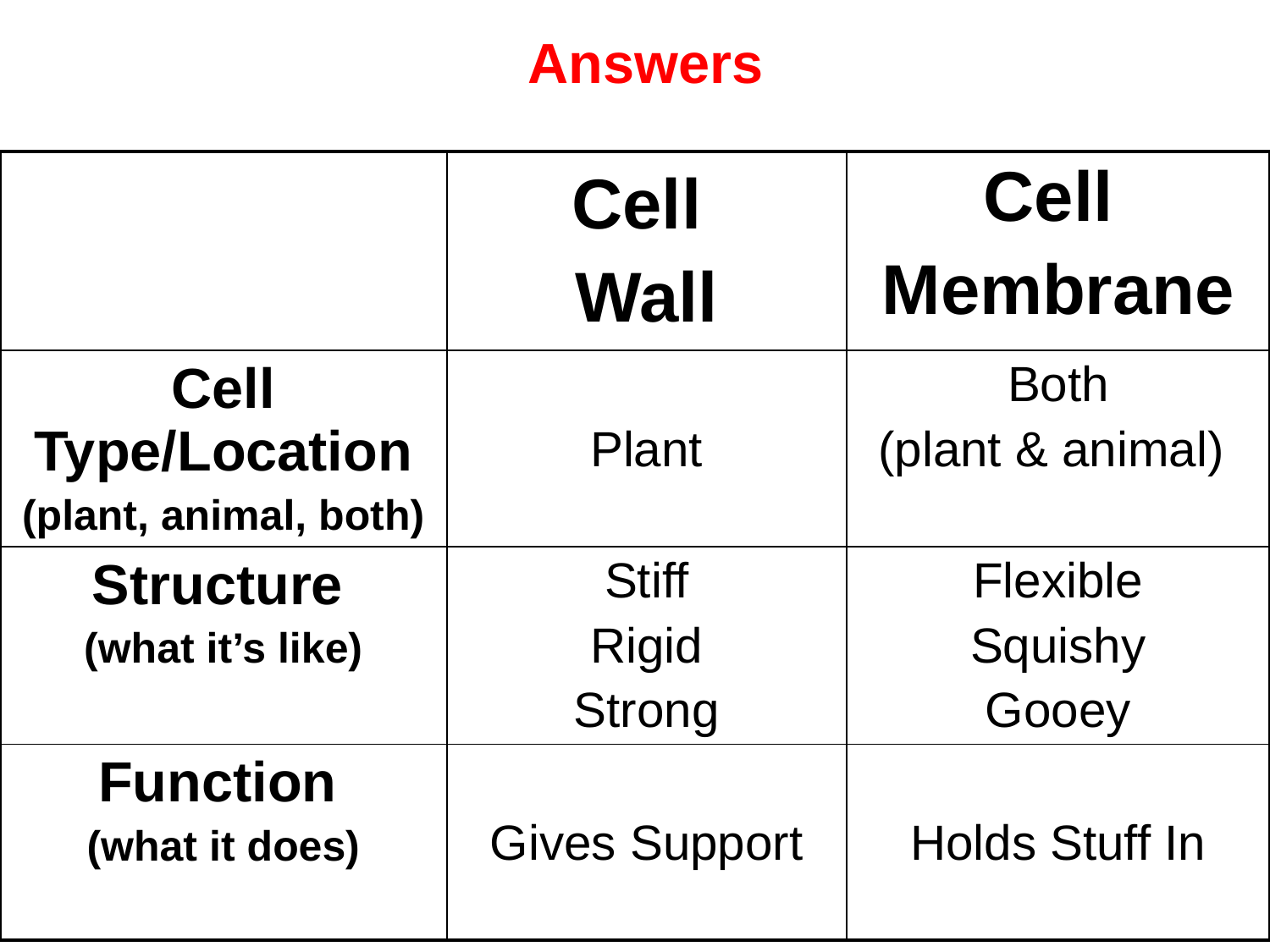

Answers
|  | Cell Wall | Cell Membrane |
| --- | --- | --- |
| Cell Type/Location (plant, animal, both) | Plant | Both (plant & animal) |
| Structure (what it’s like) | Stiff Rigid Strong | Flexible Squishy Gooey |
| Function (what it does) | Gives Support | Holds Stuff In |